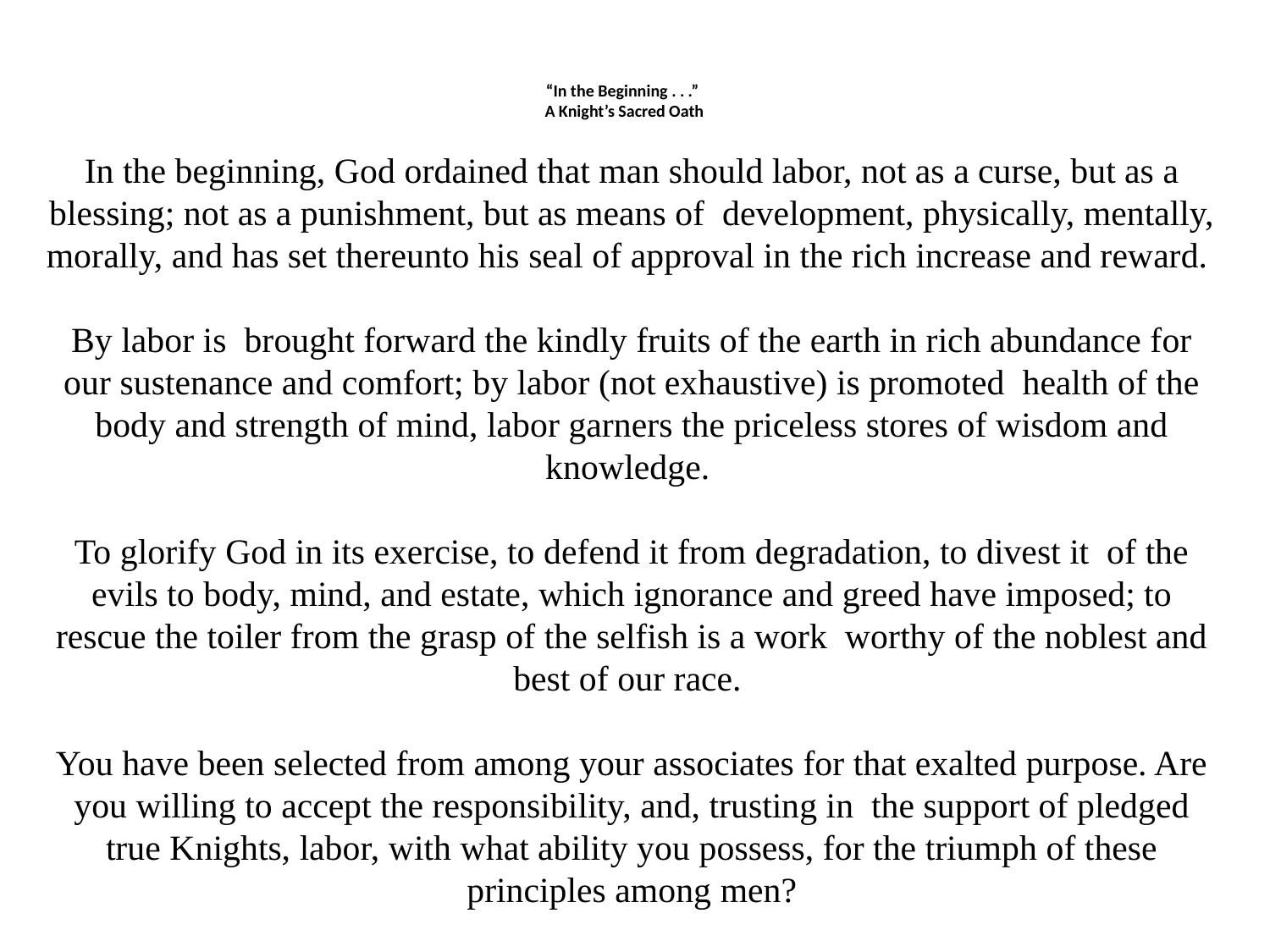

“In the Beginning . . .”
A Knight’s Sacred Oath

In the beginning, God ordained that man should labor, not as a curse, but as a blessing; not as a punishment, but as means of  development, physically, mentally, morally, and has set thereunto his seal of approval in the rich increase and reward.

By labor is  brought forward the kindly fruits of the earth in rich abundance for our sustenance and comfort; by labor (not exhaustive) is promoted  health of the body and strength of mind, labor garners the priceless stores of wisdom and knowledge.

To glorify God in its exercise, to defend it from degradation, to divest it  of the evils to body, mind, and estate, which ignorance and greed have imposed; to rescue the toiler from the grasp of the selfish is a work  worthy of the noblest and best of our race.

You have been selected from among your associates for that exalted purpose. Are you willing to accept the responsibility, and, trusting in  the support of pledged true Knights, labor, with what ability you possess, for the triumph of these principles among men?